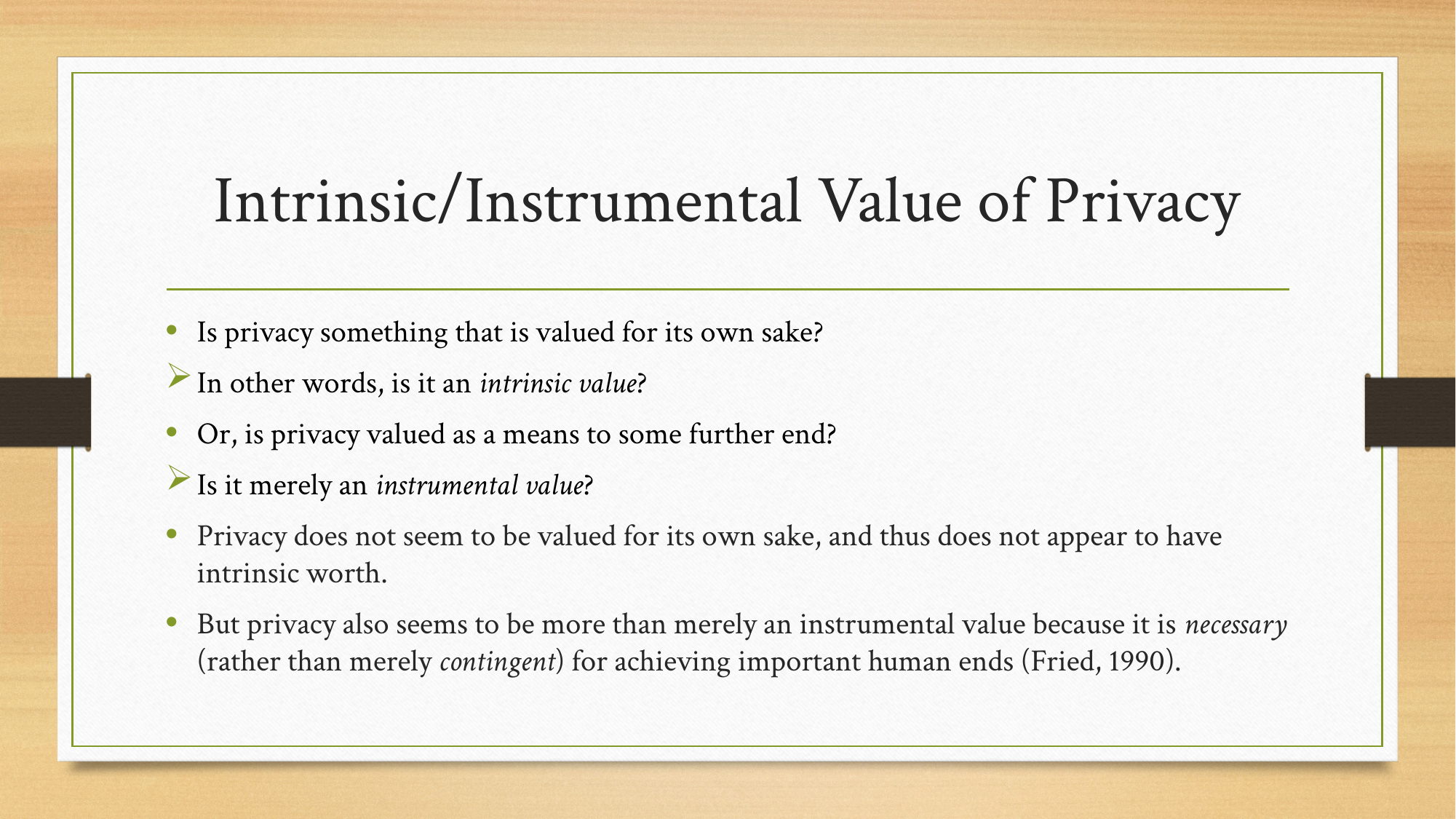

# Intrinsic/Instrumental Value of Privacy
Is privacy something that is valued for its own sake?
In other words, is it an intrinsic value?
Or, is privacy valued as a means to some further end?
Is it merely an instrumental value?
Privacy does not seem to be valued for its own sake, and thus does not appear to have intrinsic worth.
But privacy also seems to be more than merely an instrumental value because it is necessary (rather than merely contingent) for achieving important human ends (Fried, 1990).